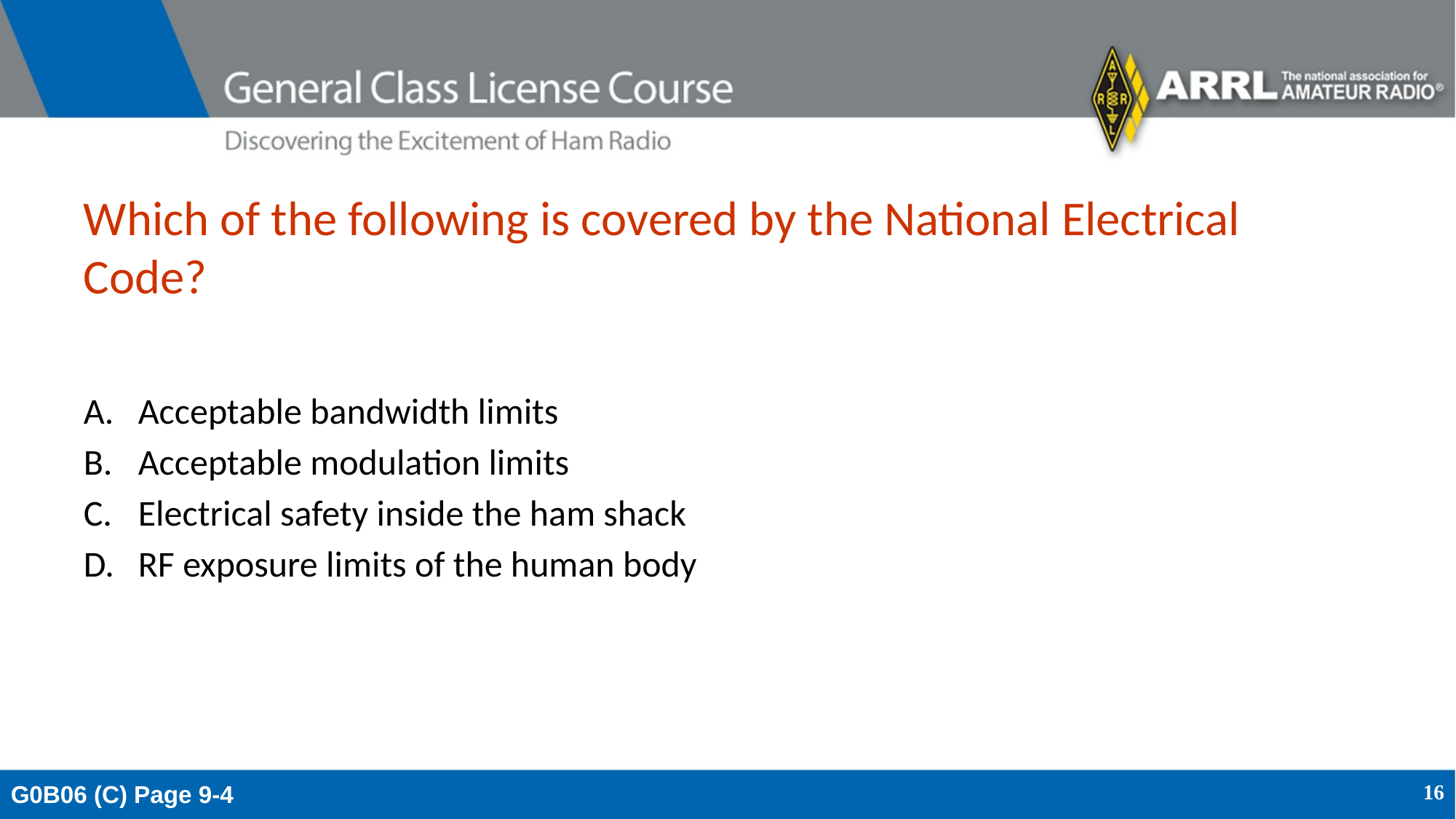

# Which of the following is covered by the National Electrical Code?
Acceptable bandwidth limits
Acceptable modulation limits
Electrical safety inside the ham shack
RF exposure limits of the human body
G0B06 (C) Page 9-4
16